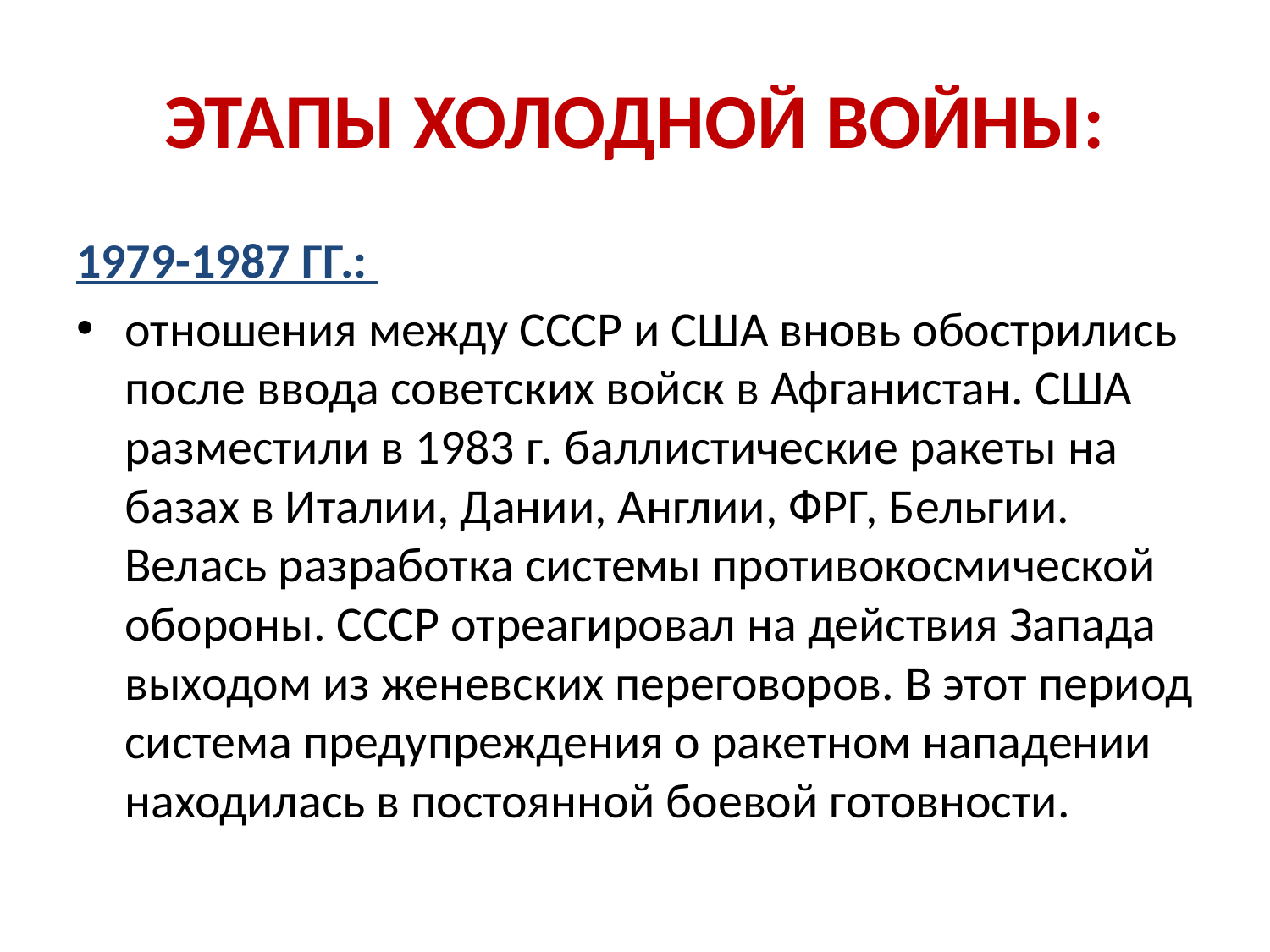

# ЭТАПЫ ХОЛОДНОЙ ВОЙНЫ:
1979-1987 ГГ.:
отношения между СССР и США вновь обострились после ввода советских войск в Афганистан. США разместили в 1983 г. баллистические ракеты на базах в Италии, Дании, Англии, ФРГ, Бельгии. Велась разработка системы противокосмической обороны. СССР отреагировал на действия Запада выходом из женевских переговоров. В этот период система предупреждения о ракетном нападении находилась в постоянной боевой готовности.